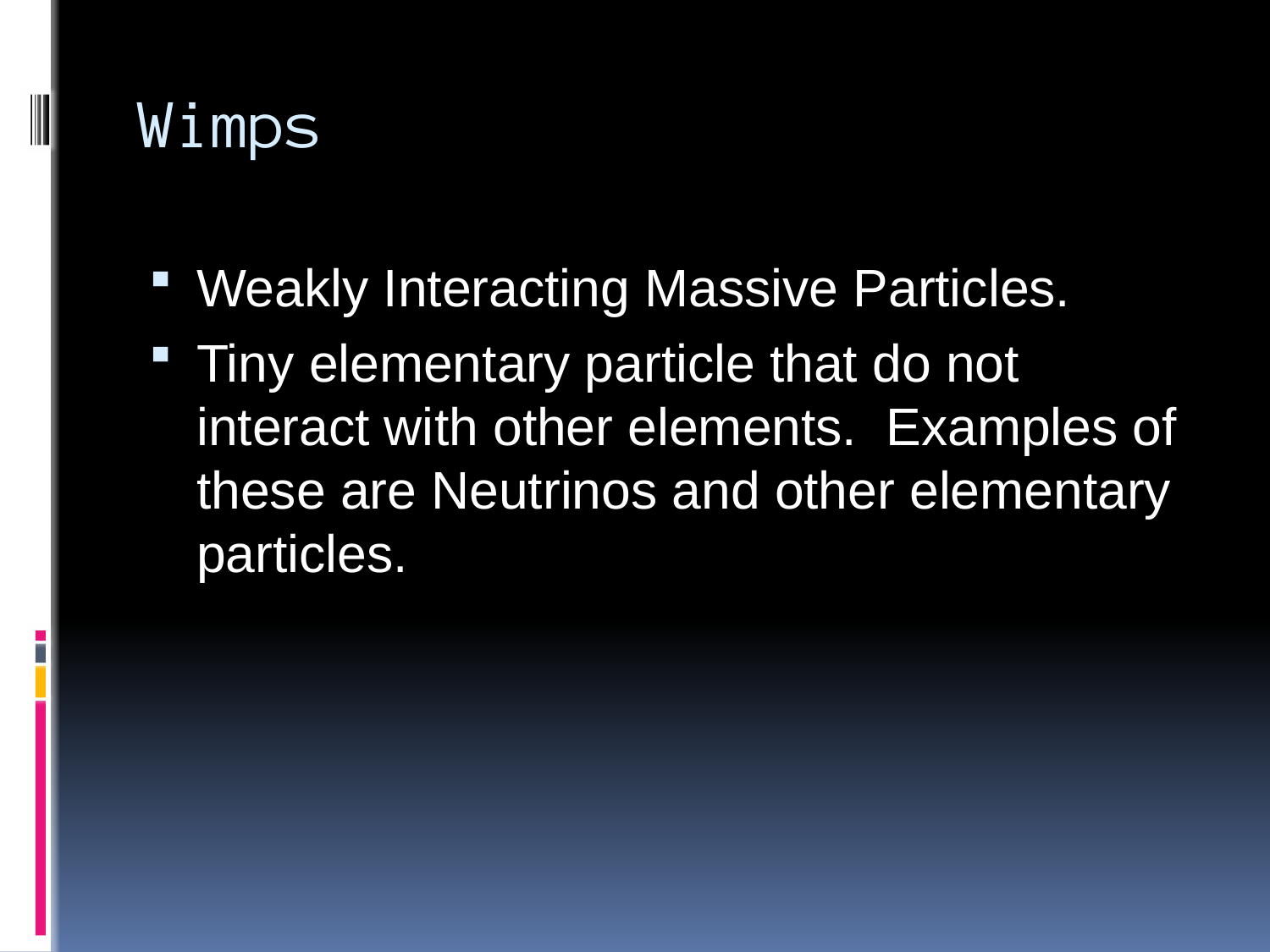

# Wimps
Weakly Interacting Massive Particles.
Tiny elementary particle that do not interact with other elements.  Examples of these are Neutrinos and other elementary particles.